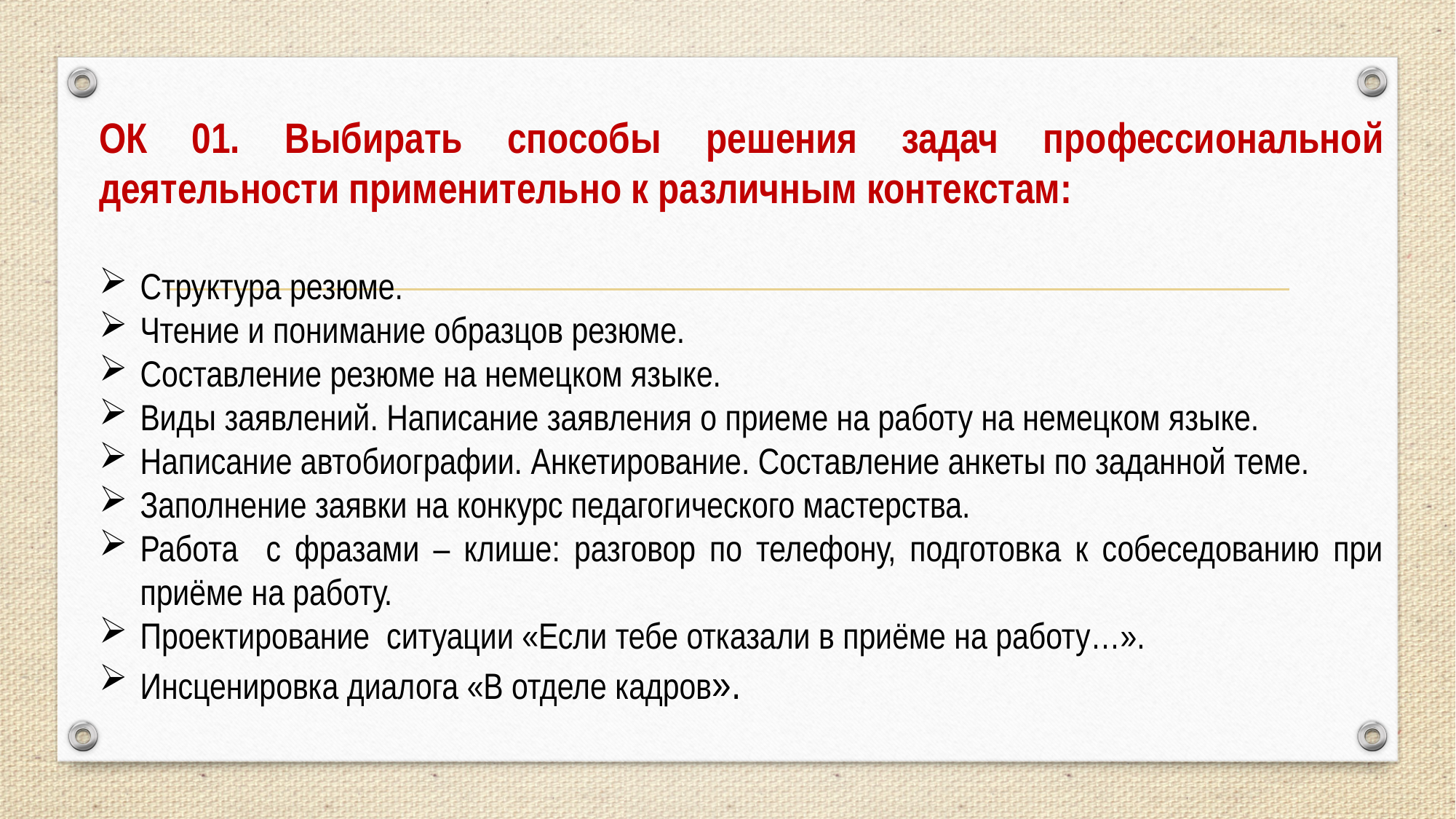

ОК 01. Выбирать способы решения задач профессиональной деятельности применительно к различным контекстам:

Структура резюме.
Чтение и понимание образцов резюме.
Составление резюме на немецком языке.
Виды заявлений. Написание заявления о приеме на работу на немецком языке.
Написание автобиографии. Анкетирование. Составление анкеты по заданной теме.
Заполнение заявки на конкурс педагогического мастерства.
Работа  с фразами – клише: разговор по телефону, подготовка к собеседованию при приёме на работу.
Проектирование  ситуации «Если тебе отказали в приёме на работу…».
Инсценировка диалога «В отделе кадров».